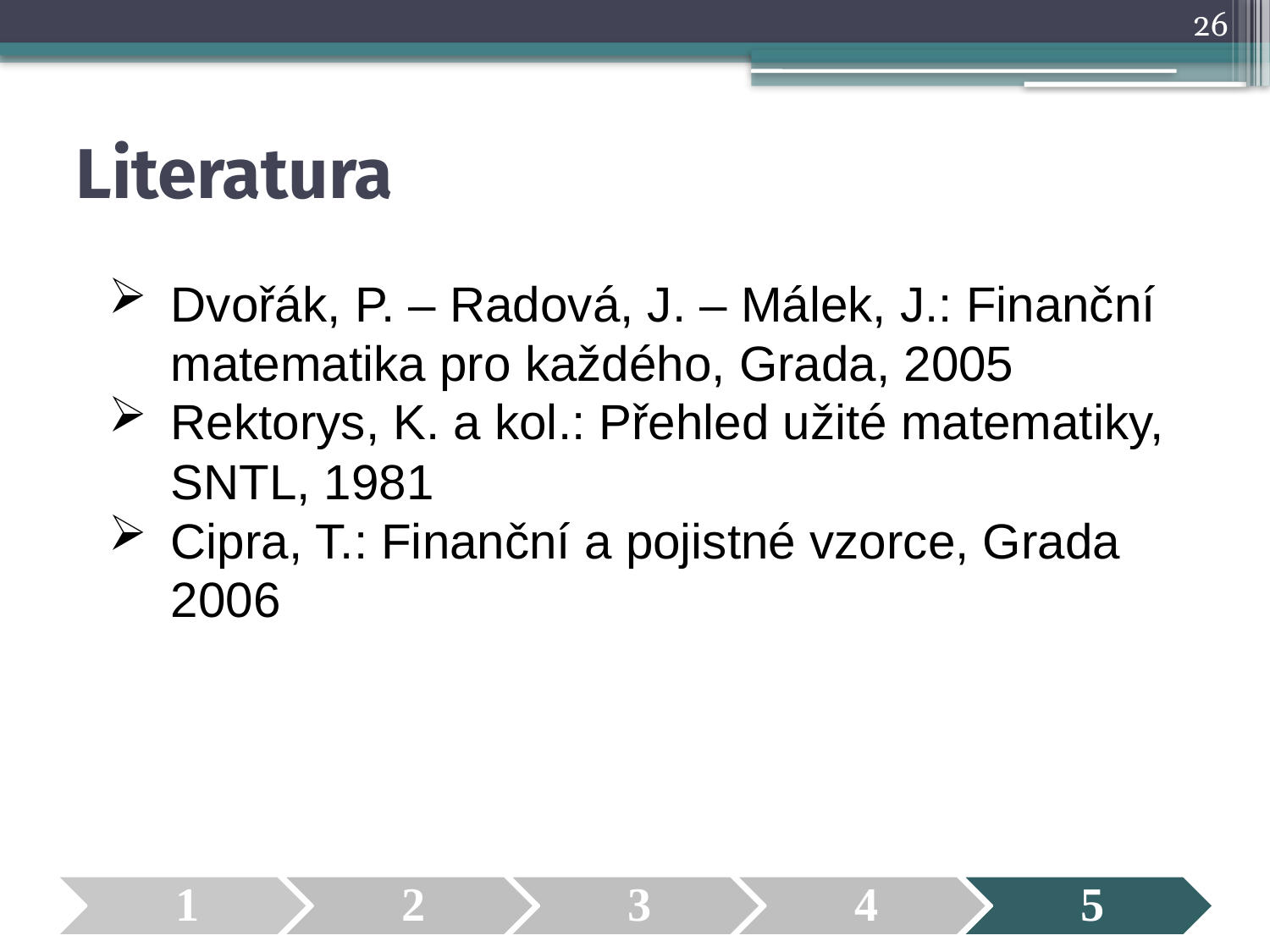

26
# Literatura
Dvořák, P. – Radová, J. – Málek, J.: Finanční matematika pro každého, Grada, 2005
Rektorys, K. a kol.: Přehled užité matematiky, SNTL, 1981
Cipra, T.: Finanční a pojistné vzorce, Grada 2006
1
2
3
4
5